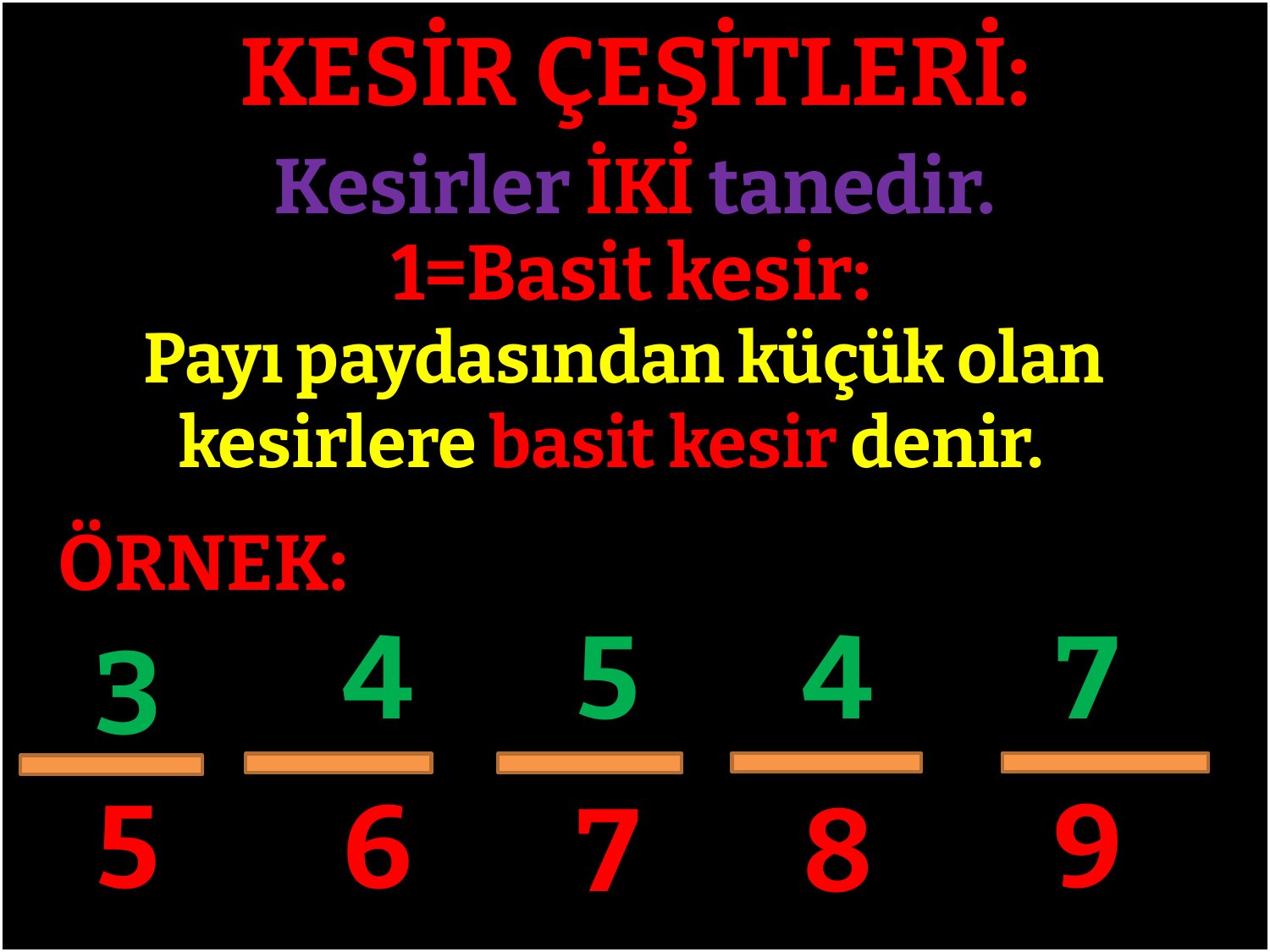

KESİR ÇEŞİTLERİ:
Kesirler İKİ tanedir.
1=Basit kesir:
#
Payı paydasından küçük olan kesirlere basit kesir denir.
ÖRNEK:
4
5
4
7
3

9
5
6
7
8